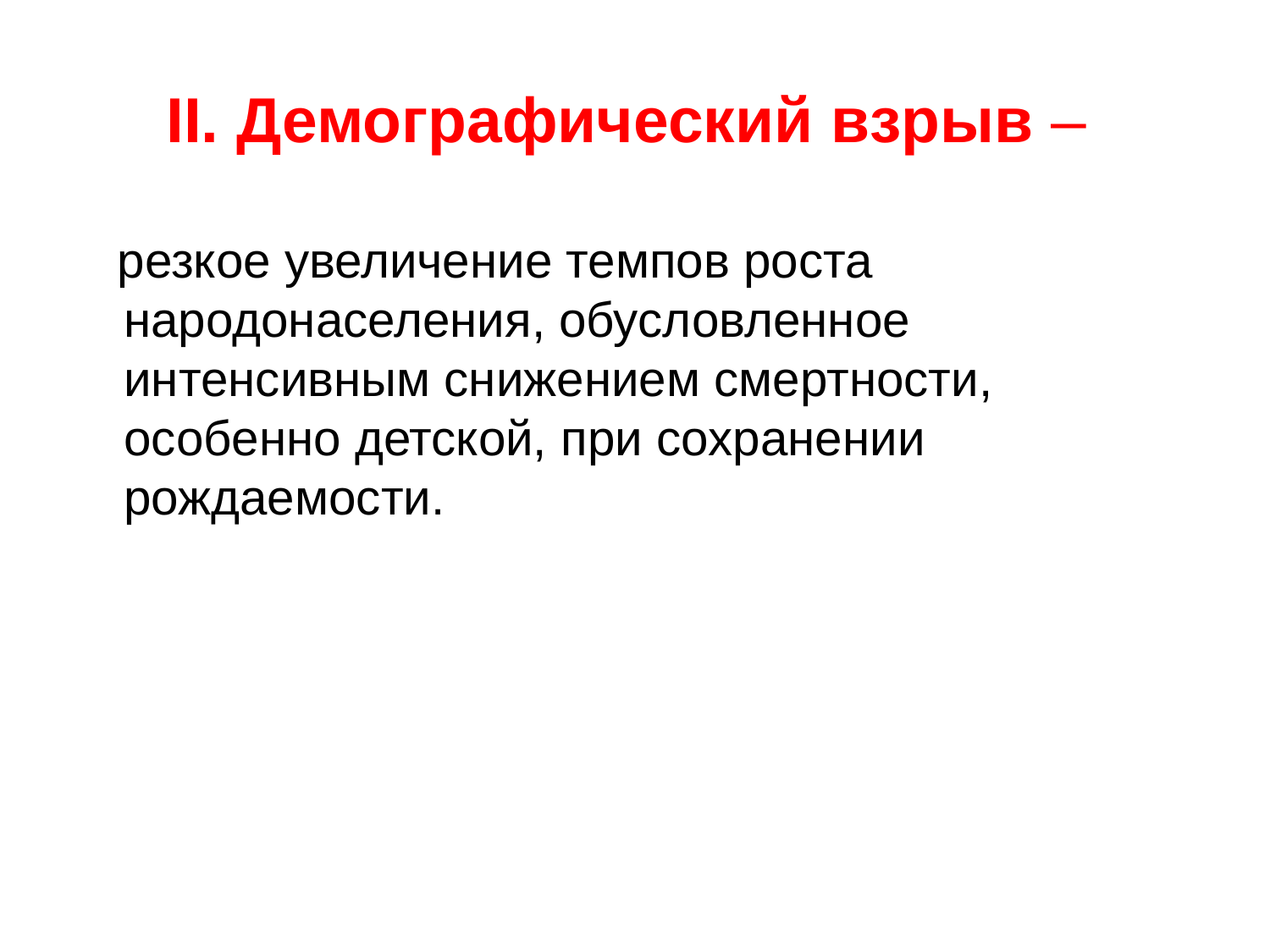

# II. Демографический взрыв –
   резкое увеличение темпов роста народонаселения, обусловленное интенсивным снижением смертности, особенно детской, при сохранении рождаемости.